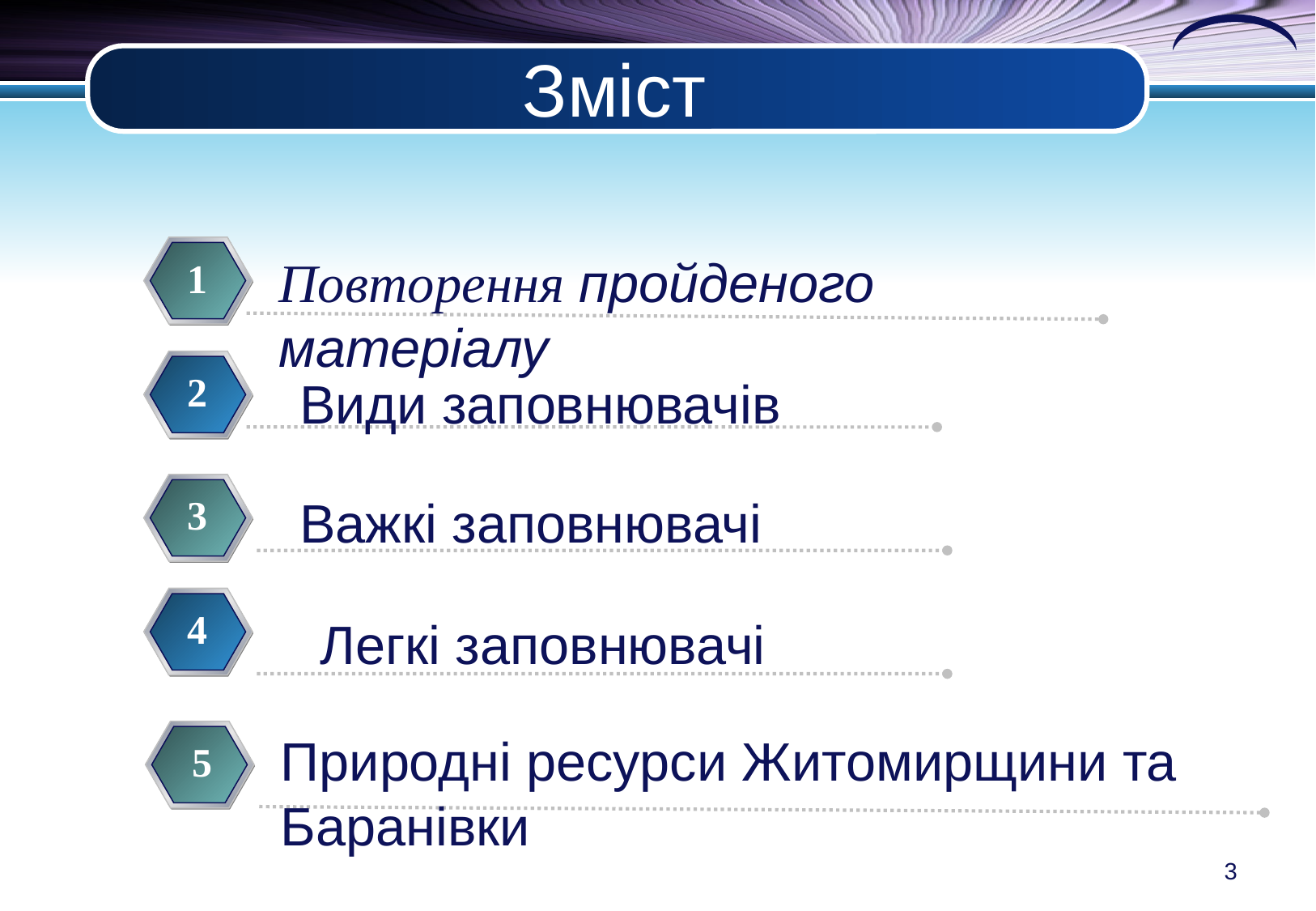

# Зміст

Повторення пройденого матеріалу
1

2
Види заповнювачів

Важкі заповнювачі
3

4
Легкі заповнювачі

Природні ресурси Житомирщини та Баранівки
5

3